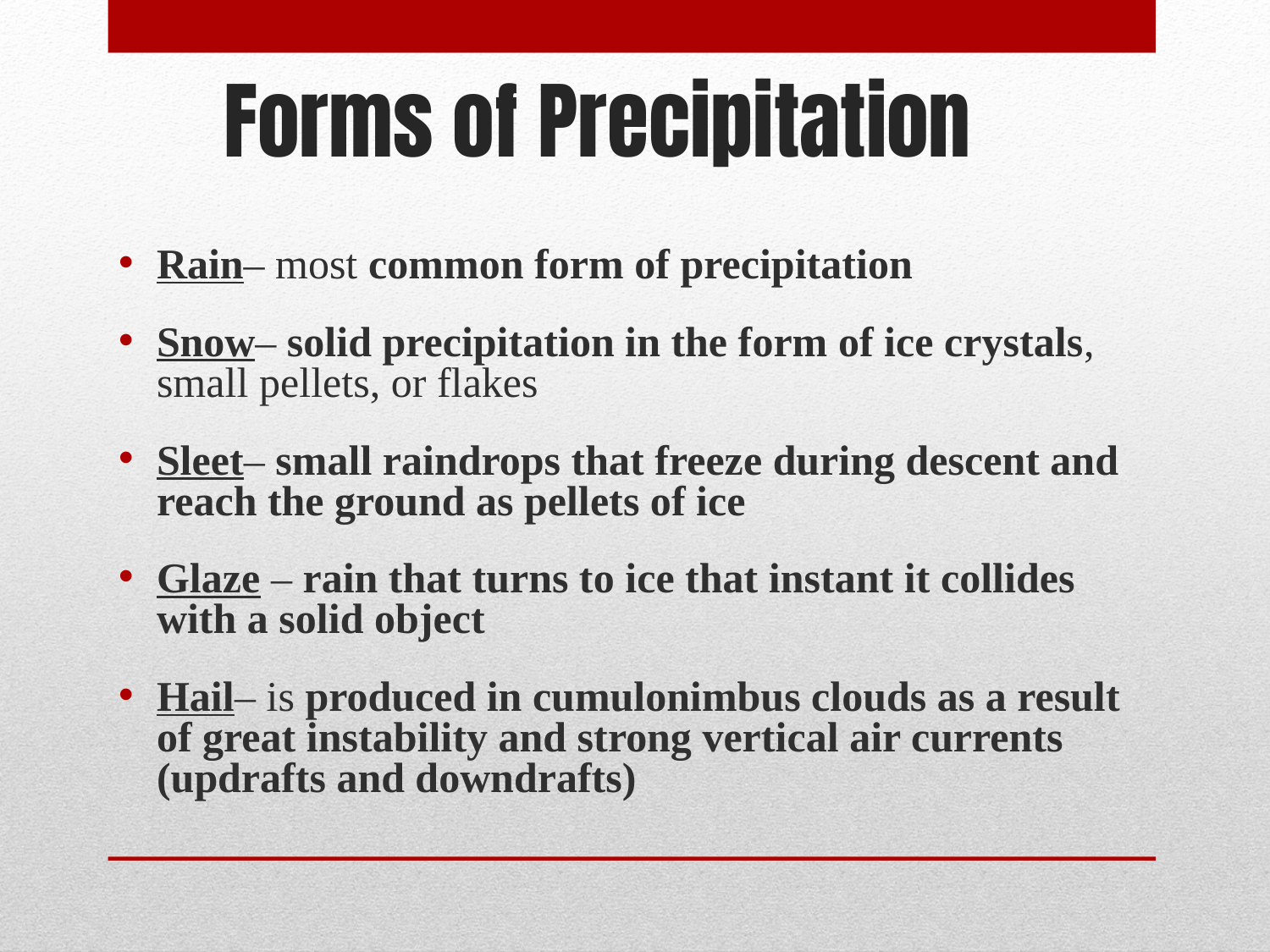

# Forms of Precipitation
Rain– most common form of precipitation

Snow– solid precipitation in the form of ice crystals, small pellets, or flakes

Sleet– small raindrops that freeze during descent and reach the ground as pellets of ice

Glaze – rain that turns to ice that instant it collides with a solid object

Hail– is produced in cumulonimbus clouds as a result of great instability and strong vertical air currents (updrafts and downdrafts)